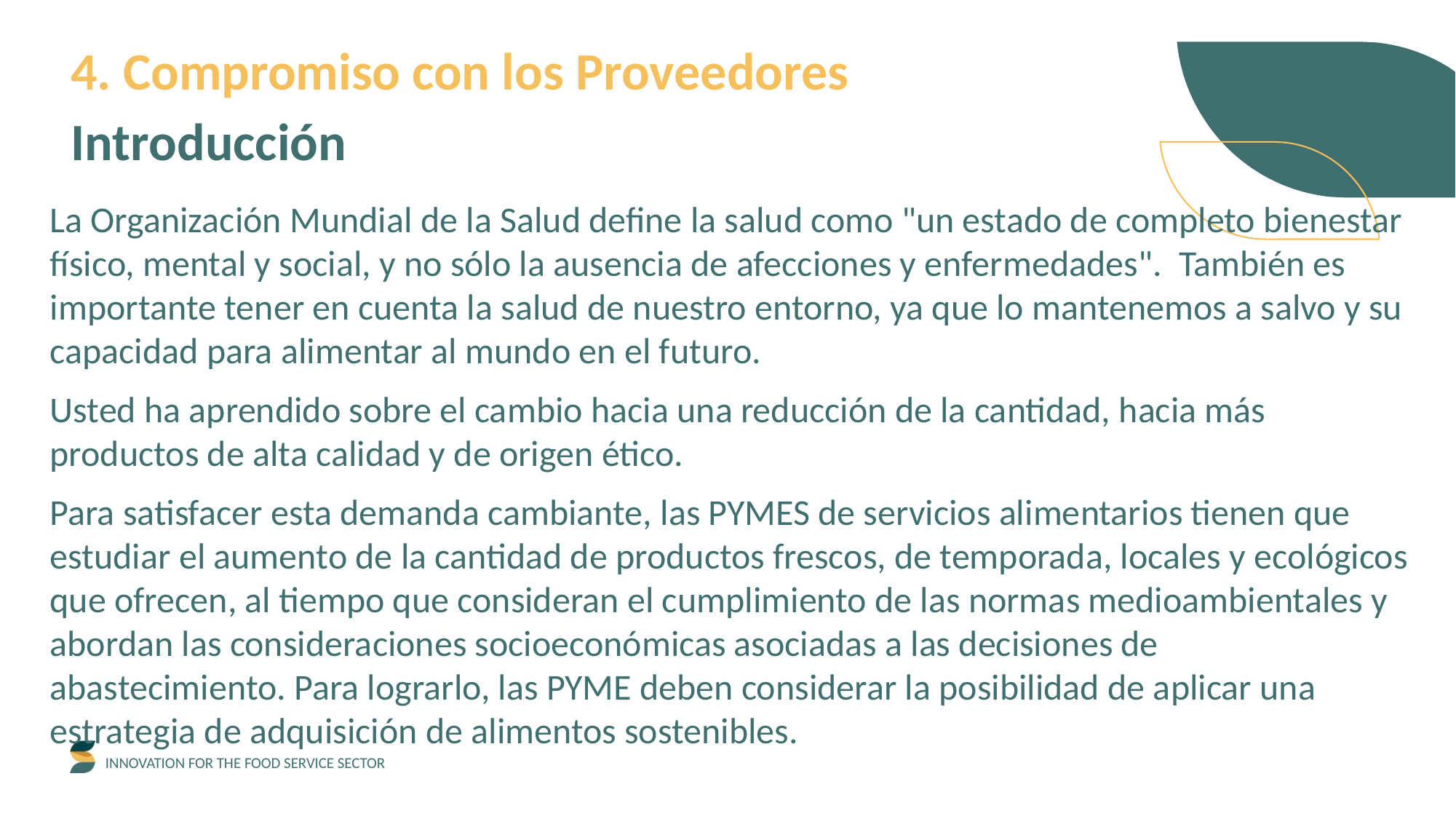

4. Compromiso con los Proveedores
Introducción
La Organización Mundial de la Salud define la salud como "un estado de completo bienestar físico, mental y social, y no sólo la ausencia de afecciones y enfermedades".  También es importante tener en cuenta la salud de nuestro entorno, ya que lo mantenemos a salvo y su capacidad para alimentar al mundo en el futuro.
Usted ha aprendido sobre el cambio hacia una reducción de la cantidad, hacia más productos de alta calidad y de origen ético.
Para satisfacer esta demanda cambiante, las PYMES de servicios alimentarios tienen que estudiar el aumento de la cantidad de productos frescos, de temporada, locales y ecológicos que ofrecen, al tiempo que consideran el cumplimiento de las normas medioambientales y abordan las consideraciones socioeconómicas asociadas a las decisiones de abastecimiento. Para lograrlo, las PYME deben considerar la posibilidad de aplicar una estrategia de adquisición de alimentos sostenibles.